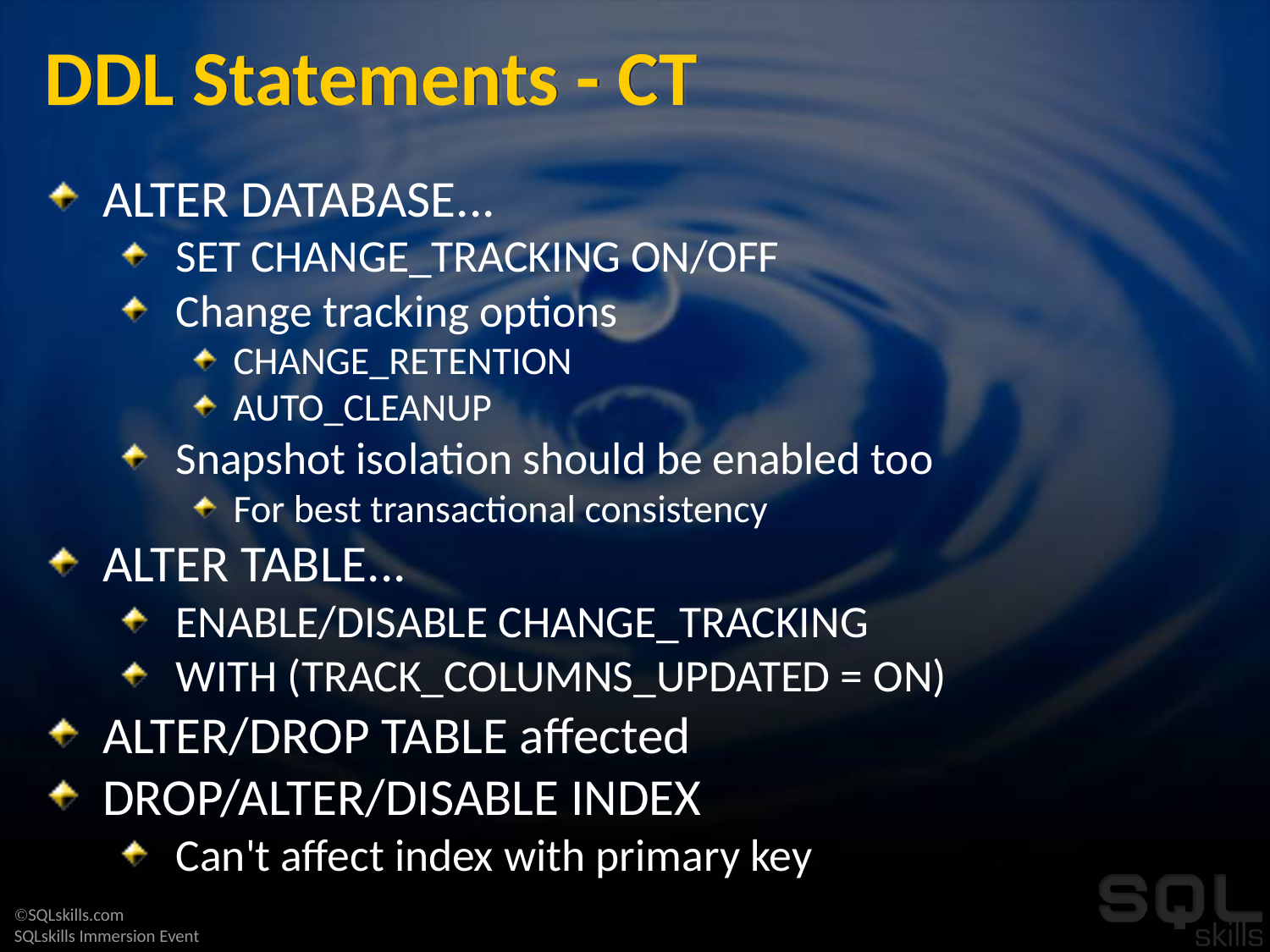

# DDL Statements - CT
ALTER DATABASE...
SET CHANGE_TRACKING ON/OFF
Change tracking options
CHANGE_RETENTION
AUTO_CLEANUP
Snapshot isolation should be enabled too
For best transactional consistency
ALTER TABLE...
ENABLE/DISABLE CHANGE_TRACKING
WITH (TRACK_COLUMNS_UPDATED = ON)
ALTER/DROP TABLE affected
DROP/ALTER/DISABLE INDEX
Can't affect index with primary key